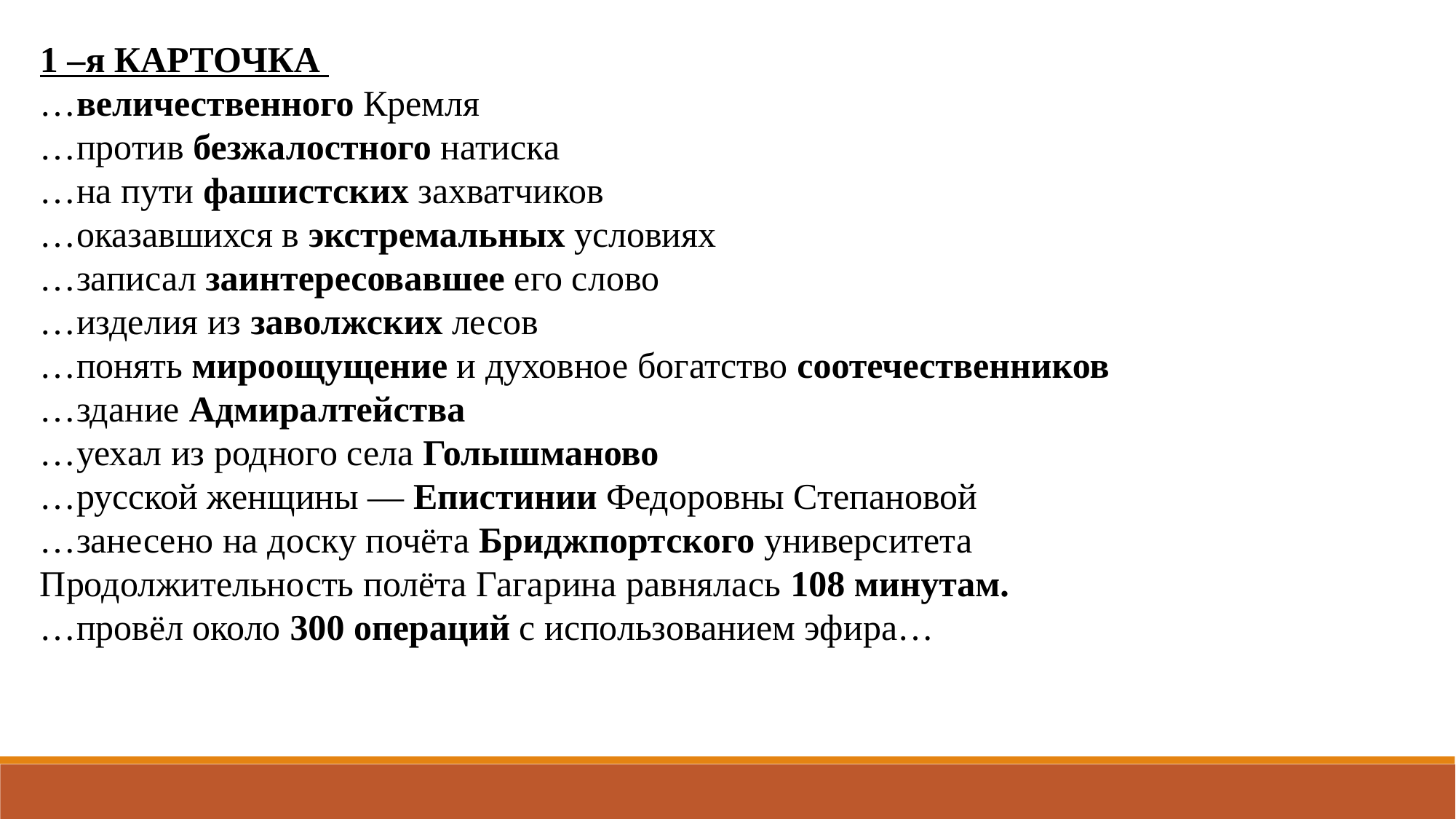

1 –я КАРТОЧКА
…величественного Кремля
…против безжалостного натиска
…на пути фашистских захватчиков
…оказавшихся в экстремальных условиях
…записал заинтересовавшее его слово
…изделия из заволжских лесов
…понять мироощущение и духовное богатство соотечественников
…здание Адмиралтейства
…уехал из родного села Голышманово
…русской женщины — Епистинии Федоровны Степановой
…занесено на доску почёта Бриджпортского университета
Продолжительность полёта Гагарина равнялась 108 минутам.
…провёл около 300 операций с использованием эфира…